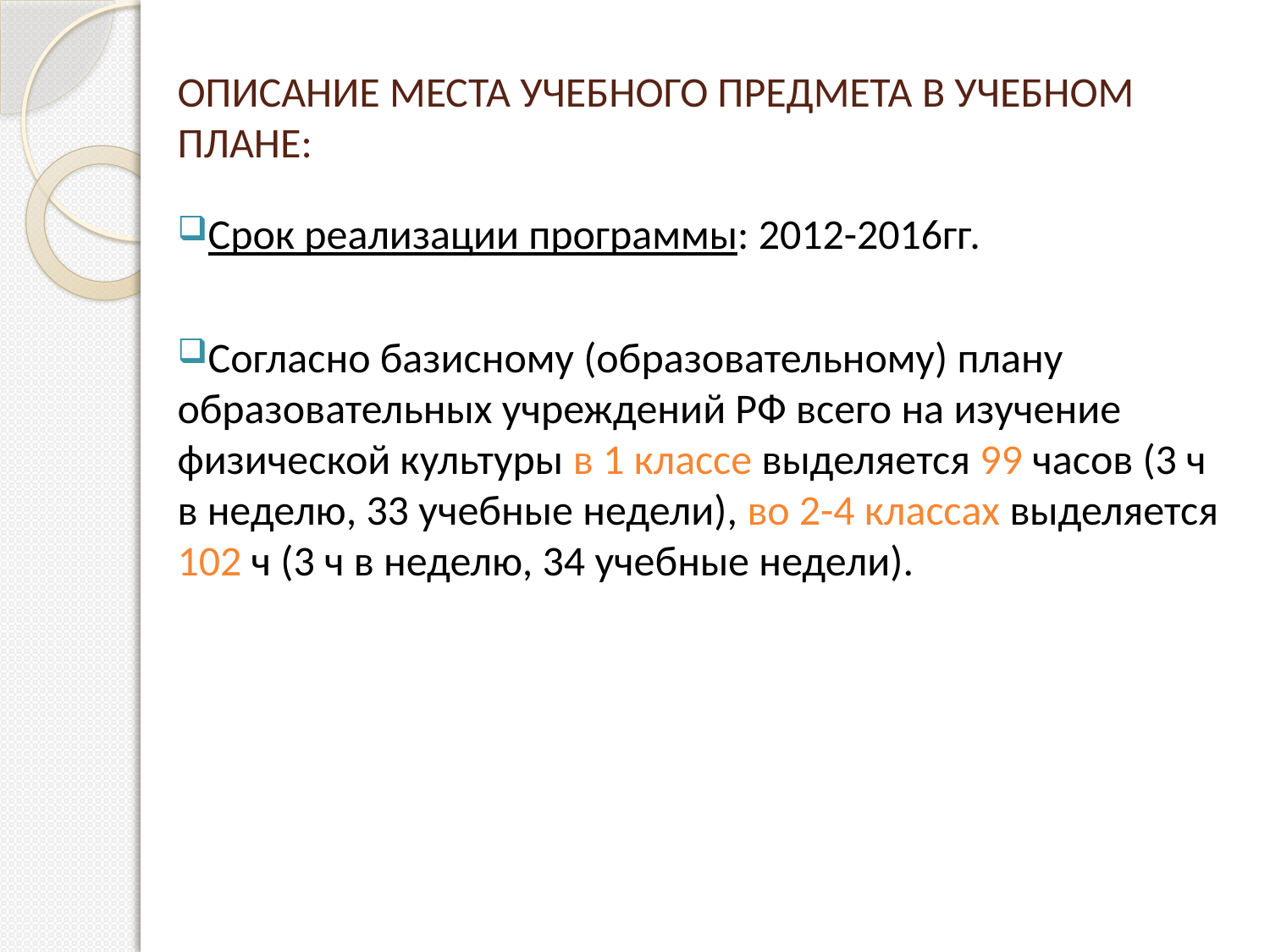

# ОПИСАНИЕ МЕСТА УЧЕБНОГО ПРЕДМЕТА В УЧЕБНОМ ПЛАНЕ:
Срок реализации программы: 2012-2016гг.

Согласно базисному (образовательному) плану образовательных учреждений РФ всего на изучение физической культуры в 1 классе выделяется 99 часов (3 ч в неделю, 33 учебные недели), во 2-4 классах выделяется 102 ч (3 ч в неделю, 34 учебные недели).